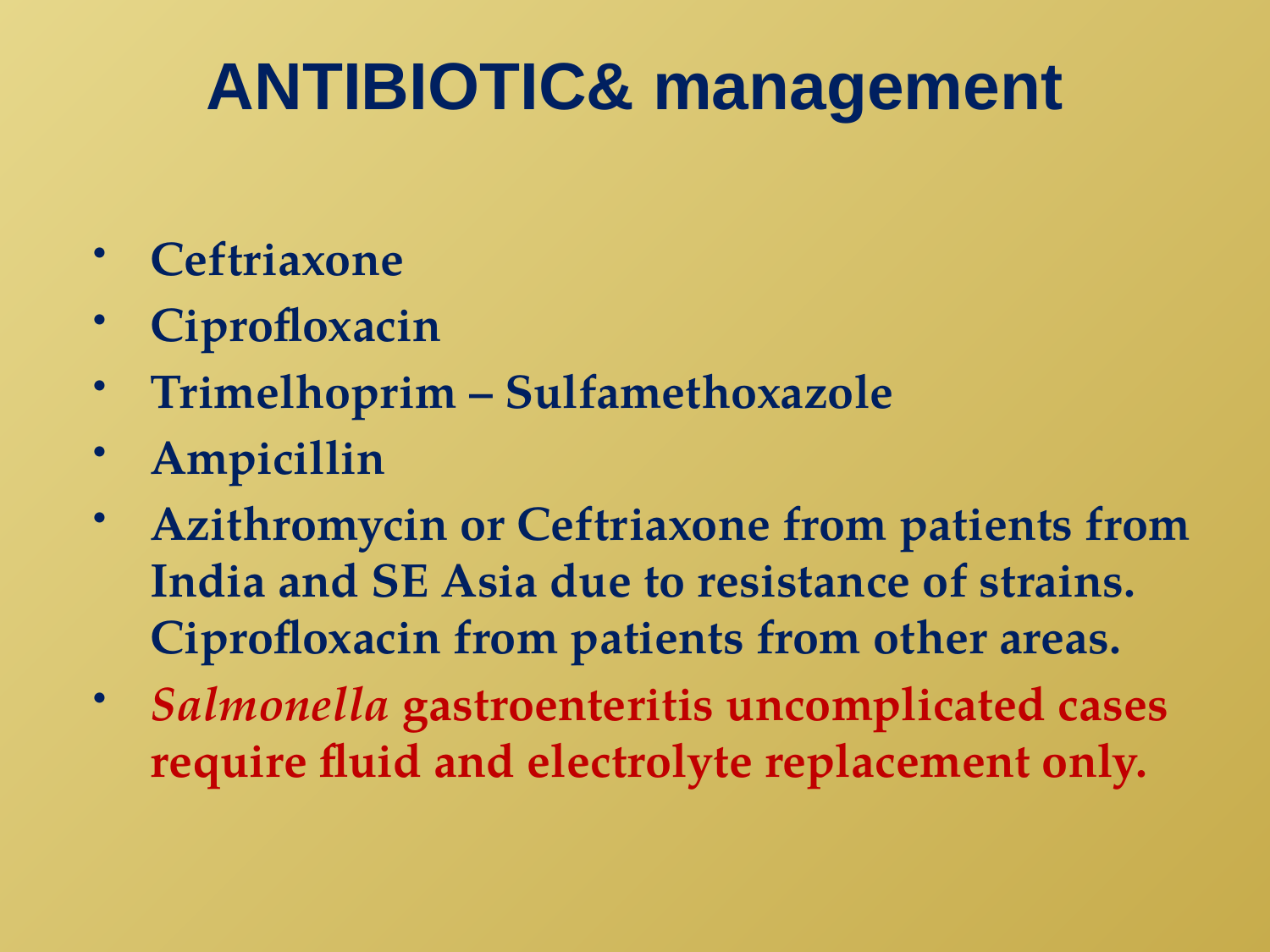

# ANTIBIOTIC& management
Ceftriaxone
Ciprofloxacin
Trimelhoprim – Sulfamethoxazole
Ampicillin
Azithromycin or Ceftriaxone from patients from India and SE Asia due to resistance of strains. Ciprofloxacin from patients from other areas.
Salmonella gastroenteritis uncomplicated cases require fluid and electrolyte replacement only.